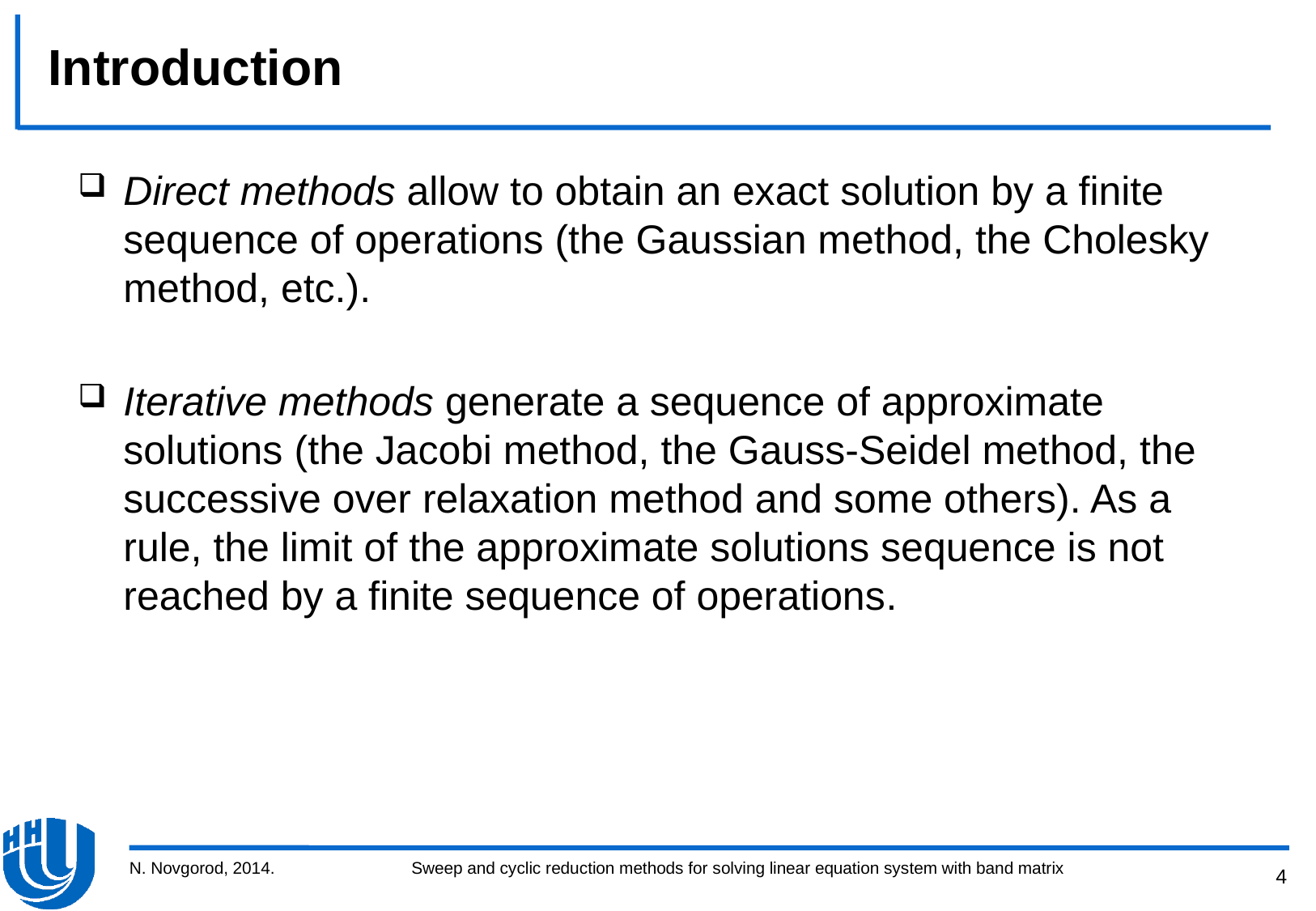

# Introduction
Direct methods allow to obtain an exact solution by a finite sequence of operations (the Gaussian method, the Cholesky method, etc.).

Iterative methods generate a sequence of approximate solutions (the Jacobi method, the Gauss-Seidel method, the successive over relaxation method and some others). As a rule, the limit of the approximate solutions sequence is not reached by a finite sequence of operations.
N. Novgorod, 2014.
Sweep and cyclic reduction methods for solving linear equation system with band matrix